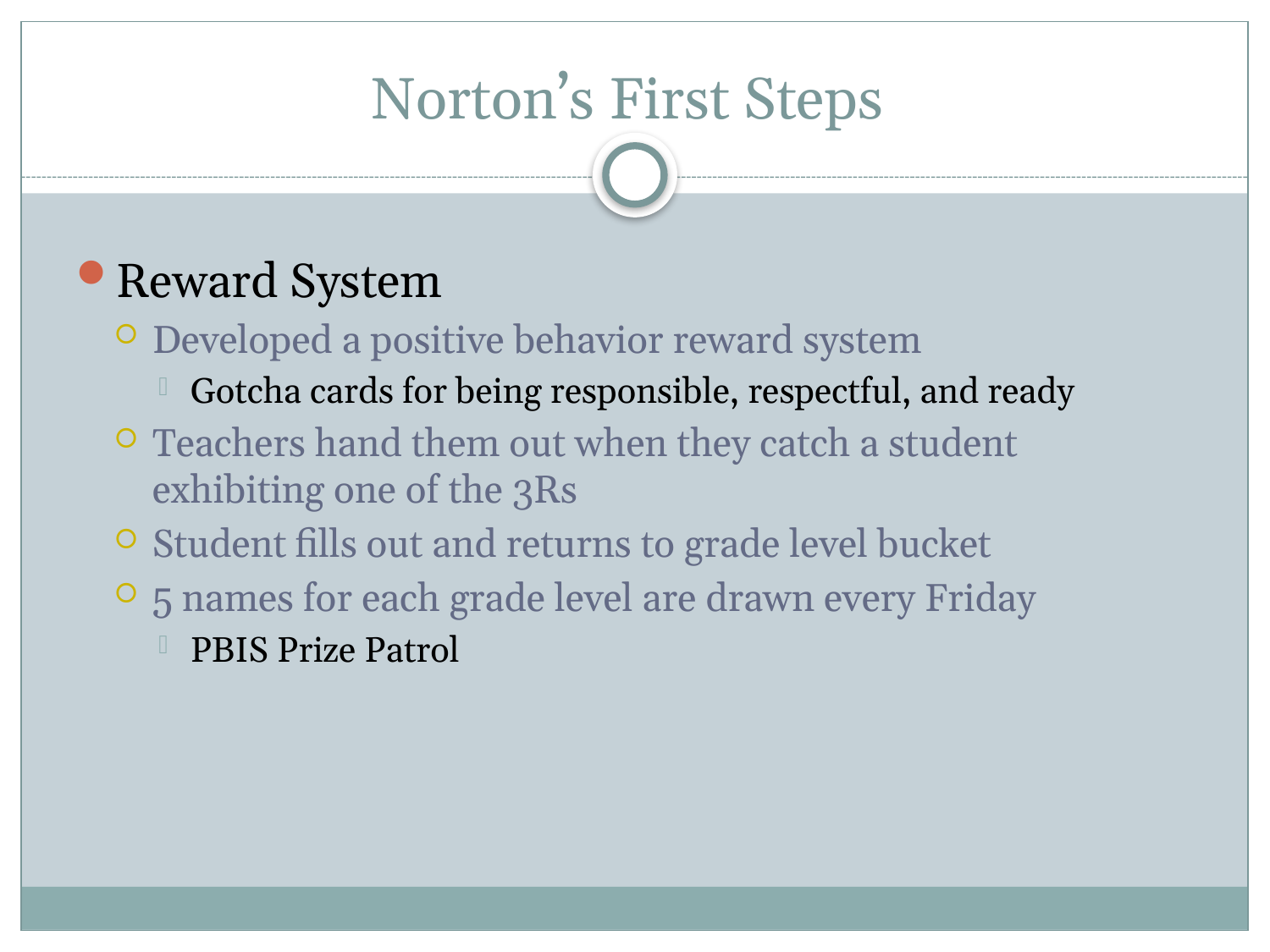

# Norton’s First Steps
Reward System
Developed a positive behavior reward system
Gotcha cards for being responsible, respectful, and ready
Teachers hand them out when they catch a student exhibiting one of the 3Rs
Student fills out and returns to grade level bucket
5 names for each grade level are drawn every Friday
PBIS Prize Patrol